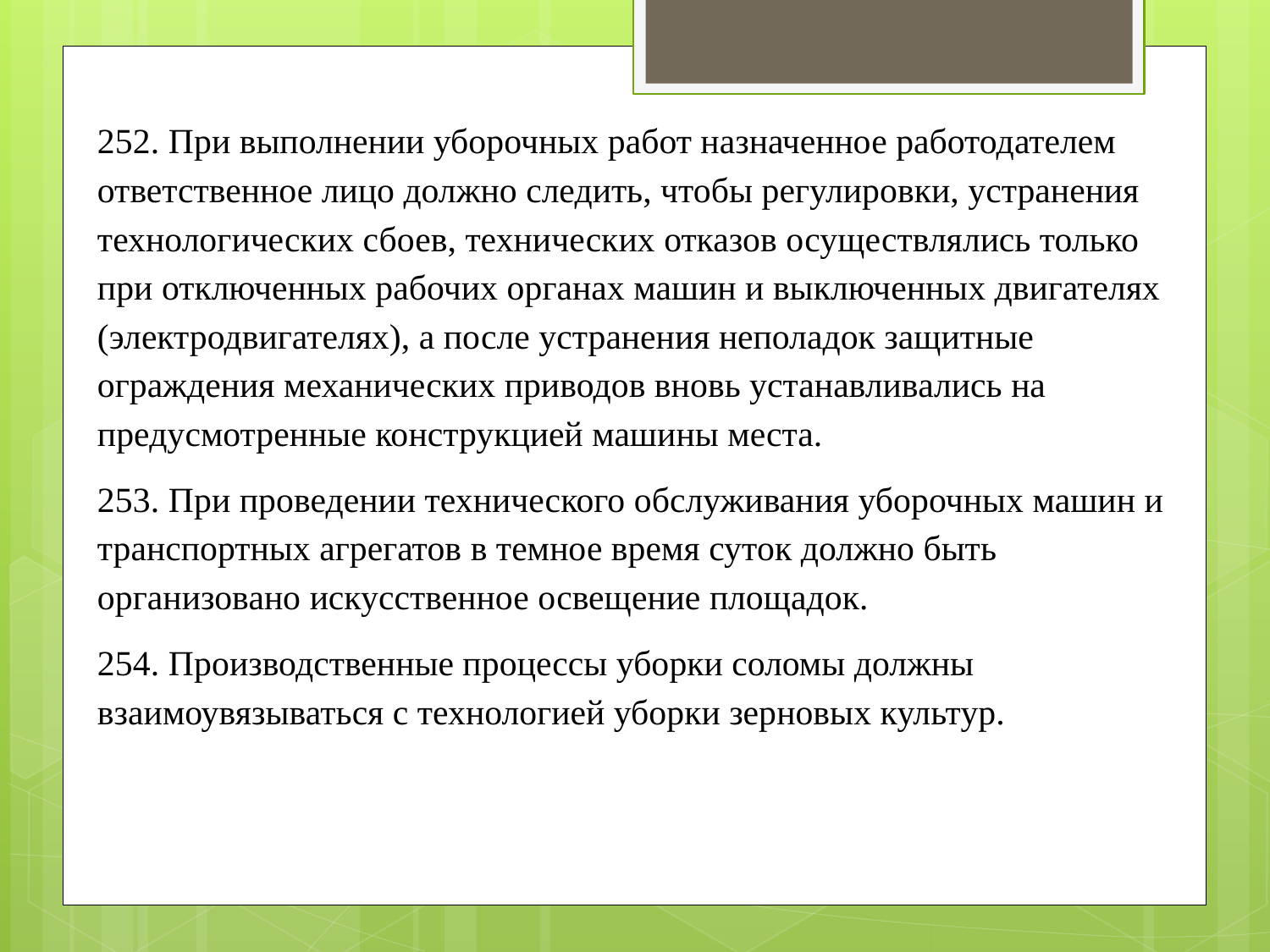

252. При выполнении уборочных работ назначенное работодателем ответственное лицо должно следить, чтобы регулировки, устранения технологических сбоев, технических отказов осуществлялись только при отключенных рабочих органах машин и выключенных двигателях (электродвигателях), а после устранения неполадок защитные ограждения механических приводов вновь устанавливались на предусмотренные конструкцией машины места.
253. При проведении технического обслуживания уборочных машин и транспортных агрегатов в темное время суток должно быть организовано искусственное освещение площадок.
254. Производственные процессы уборки соломы должны взаимоувязываться с технологией уборки зерновых культур.